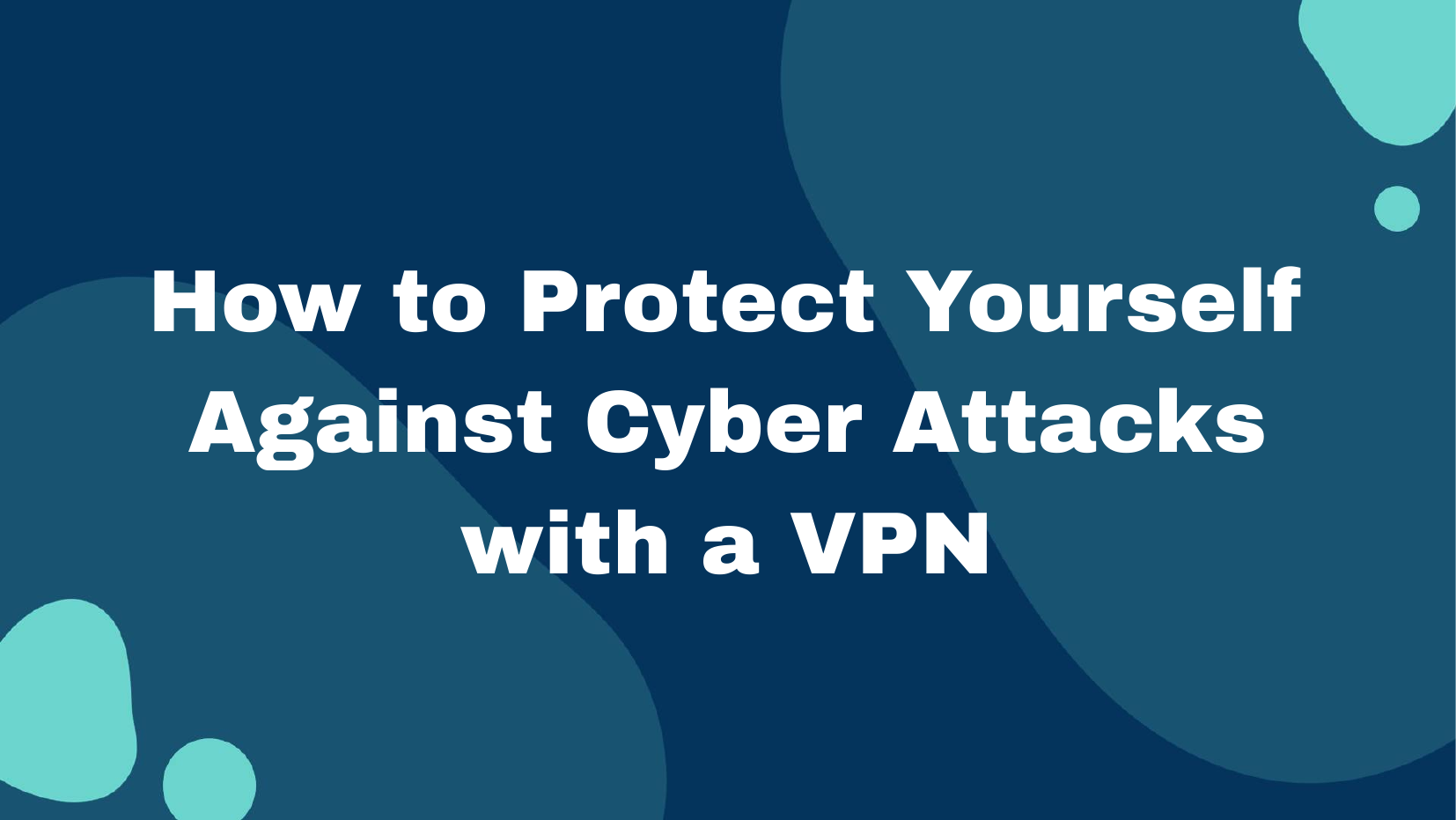

# How to Protect Yourself Against Cyber Attacks with a VPN